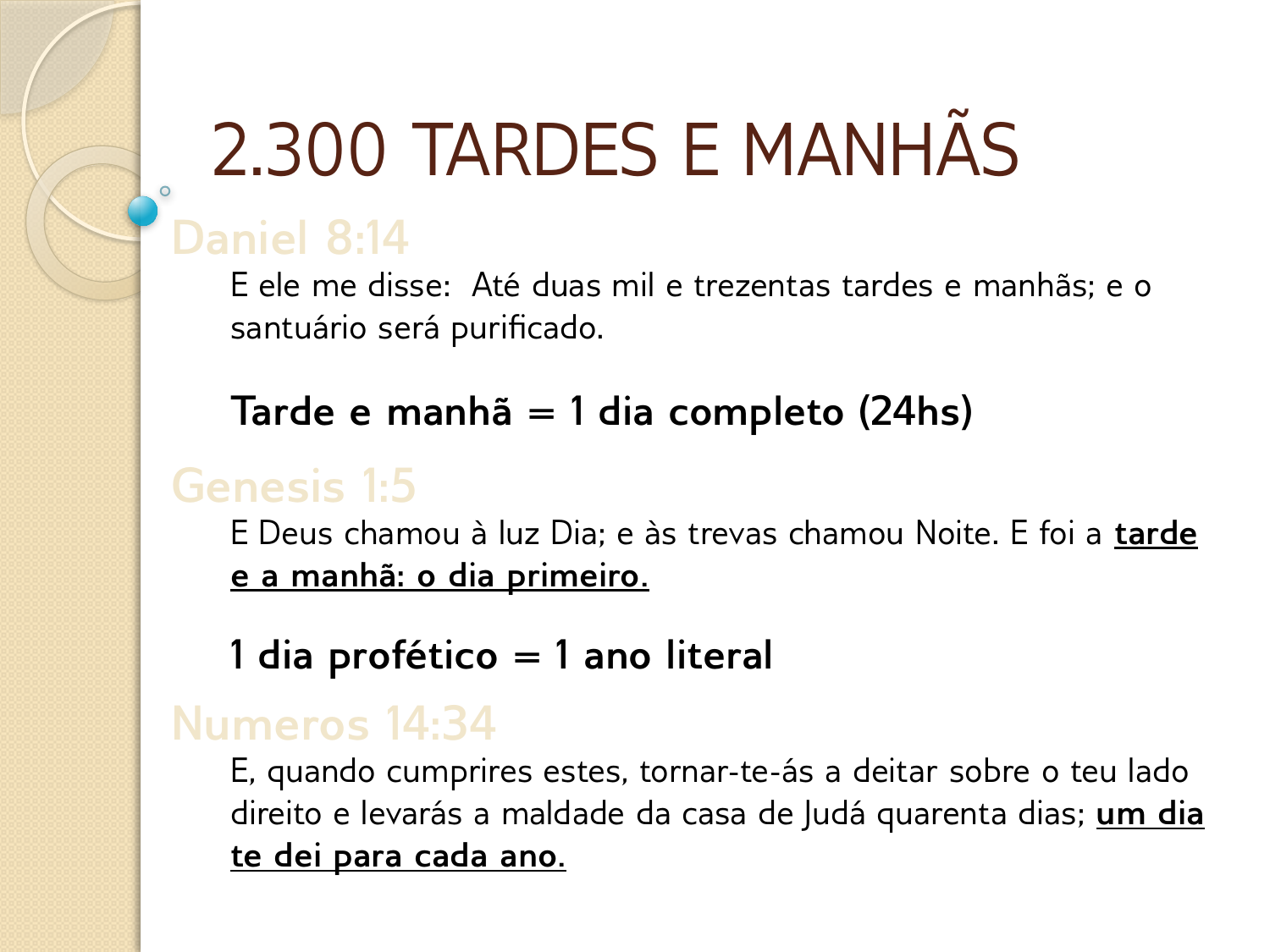

2.300 TARDES E MANHÃS
Daniel 8:14
E ele me disse:  Até duas mil e trezentas tardes e manhãs; e o santuário será purificado.
Tarde e manhã = 1 dia completo (24hs)
Genesis 1:5
E Deus chamou à luz Dia; e às trevas chamou Noite. E foi a tarde e a manhã: o dia primeiro.
1 dia profético = 1 ano literal
Numeros 14:34
E, quando cumprires estes, tornar-te-ás a deitar sobre o teu lado direito e levarás a maldade da casa de Judá quarenta dias; um dia te dei para cada ano.